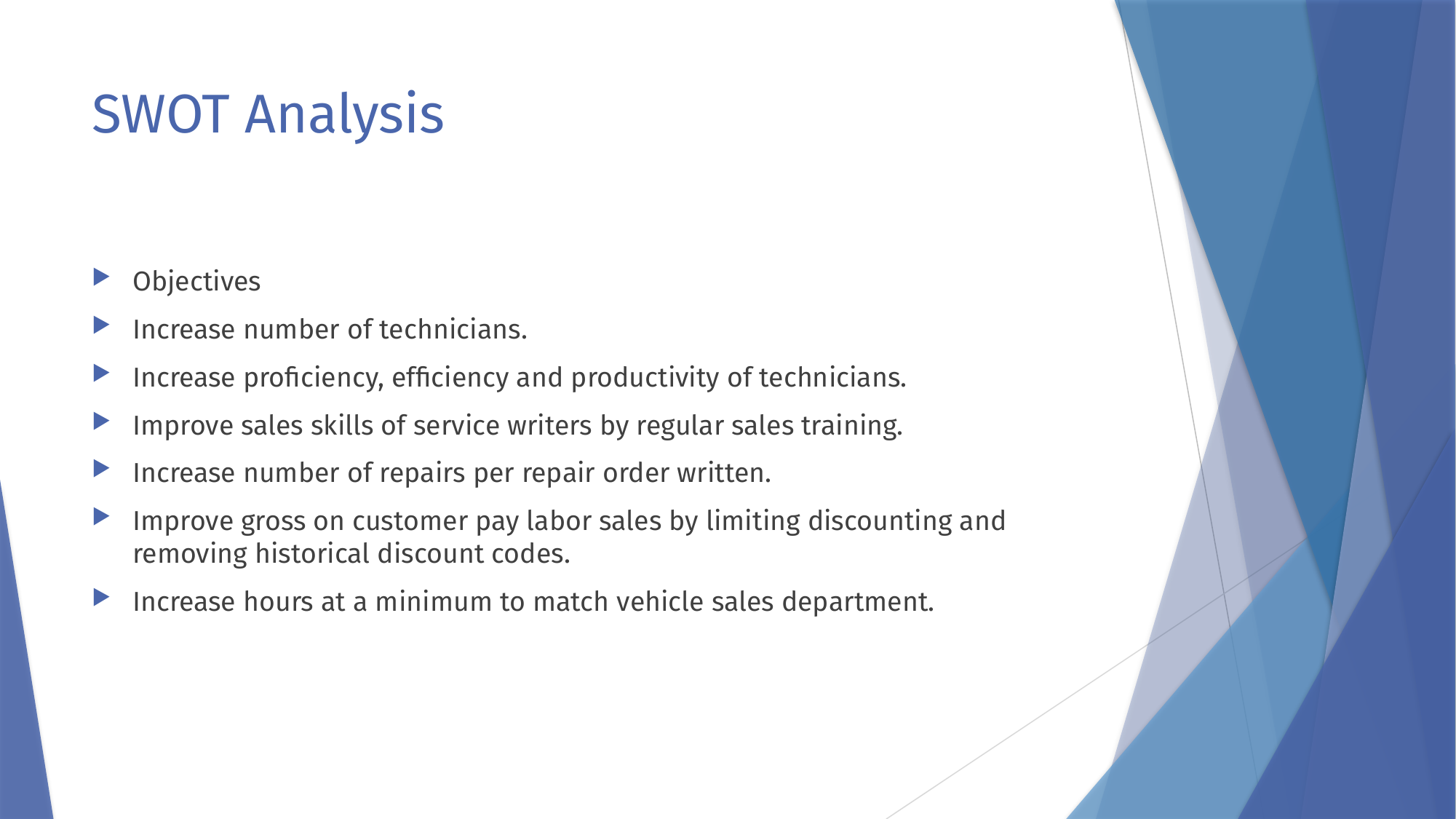

# SWOT Analysis
Objectives
Increase number of technicians.
Increase proficiency, efficiency and productivity of technicians.
Improve sales skills of service writers by regular sales training.
Increase number of repairs per repair order written.
Improve gross on customer pay labor sales by limiting discounting and removing historical discount codes.
Increase hours at a minimum to match vehicle sales department.